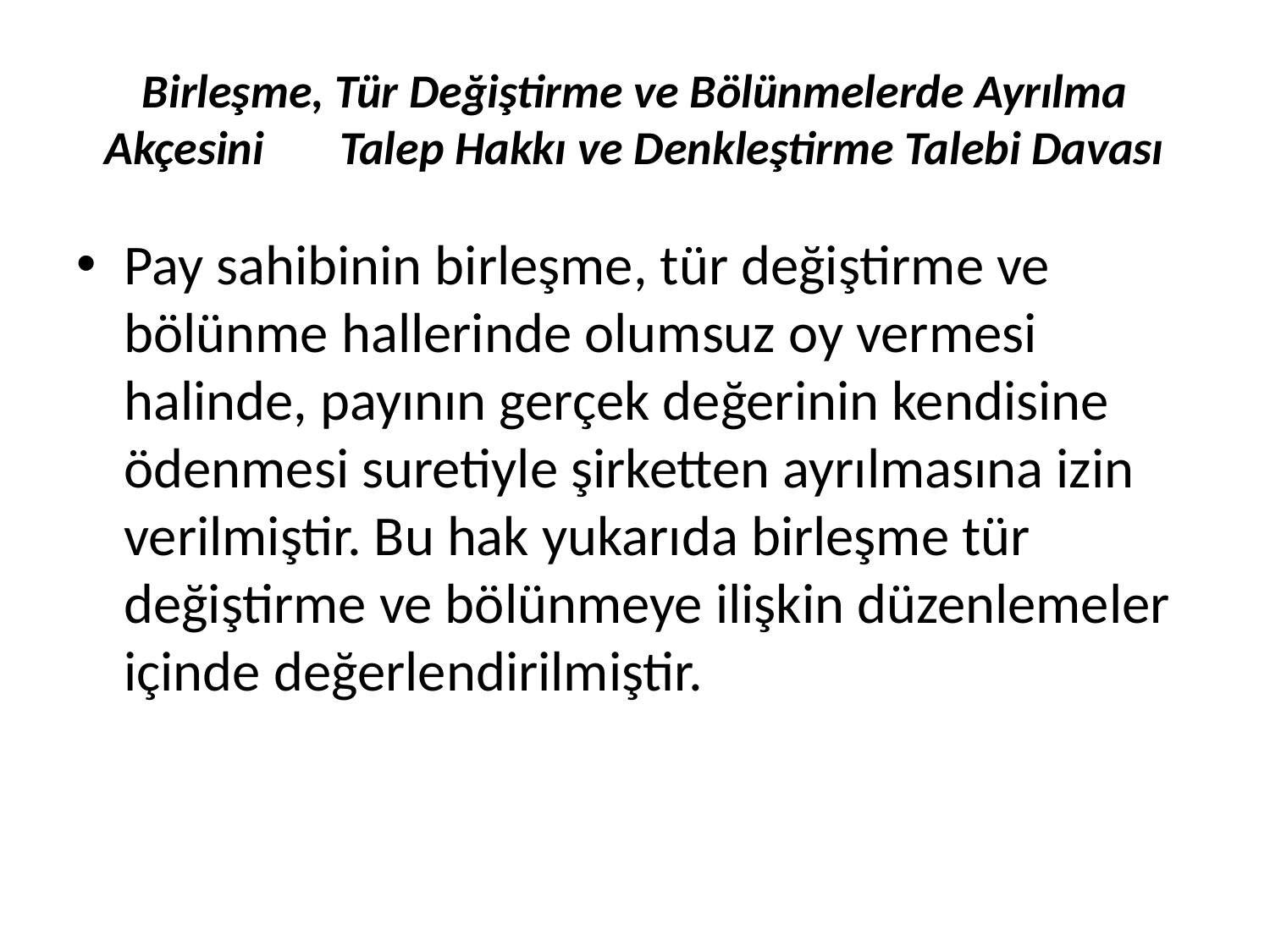

# Birleşme, Tür Değiştirme ve Bölünmelerde Ayrılma Akçesini       Talep Hakkı ve Denkleştirme Talebi Davası
Pay sahibinin birleşme, tür değiştirme ve bölünme hallerinde olumsuz oy vermesi halinde, payının gerçek değerinin kendisine ödenmesi suretiyle şirketten ayrılmasına izin verilmiştir. Bu hak yukarıda birleşme tür değiştirme ve bölünmeye ilişkin düzenlemeler içinde değerlendirilmiştir.